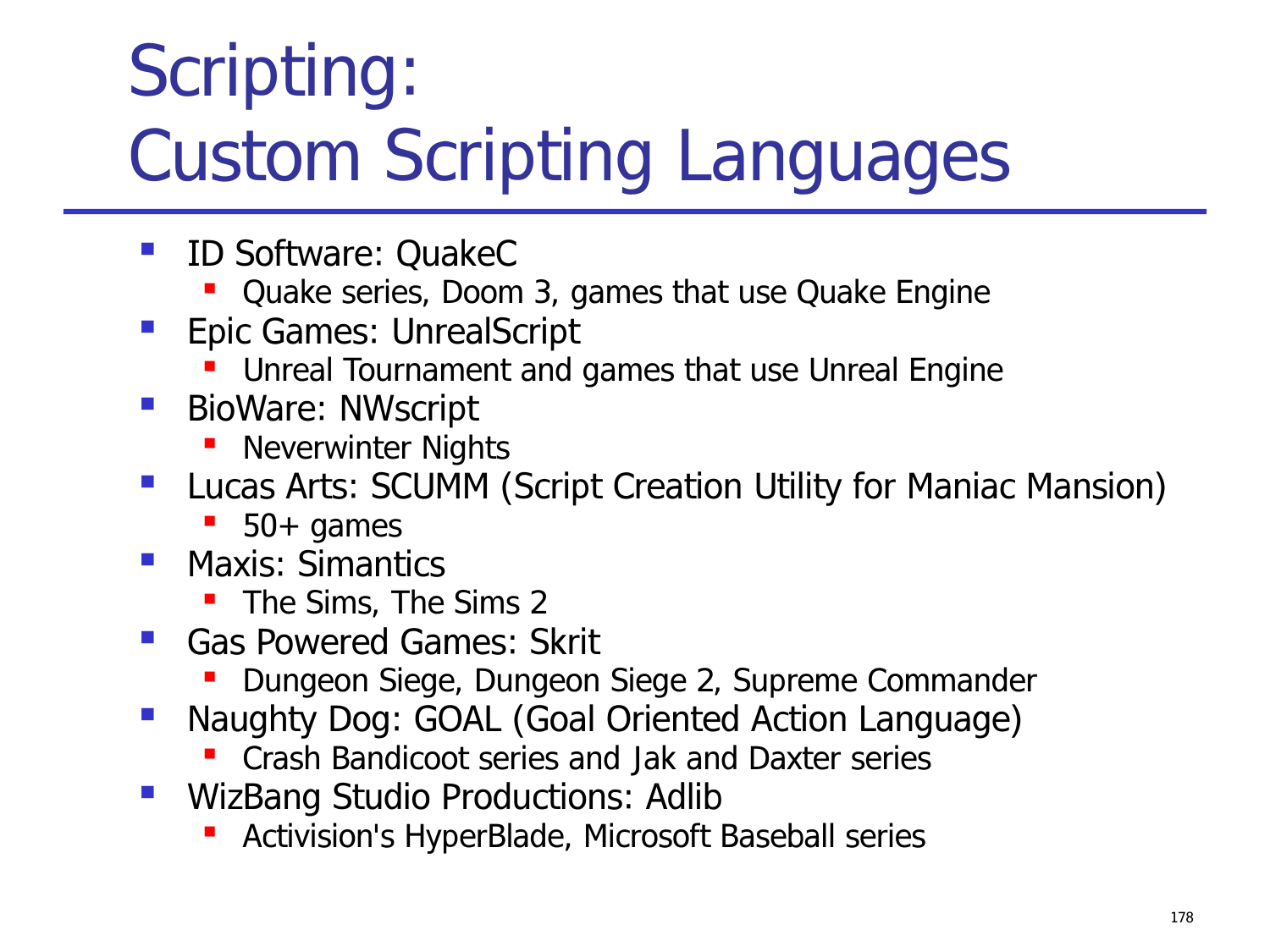

# Scripting: Custom Scripting Languages
ID Software: QuakeC
Quake series, Doom 3, games that use Quake Engine
Epic Games: UnrealScript
Unreal Tournament and games that use Unreal Engine
BioWare: NWscript
Neverwinter Nights
Lucas Arts: SCUMM (Script Creation Utility for Maniac Mansion)
50+ games
Maxis: Simantics
The Sims, The Sims 2
Gas Powered Games: Skrit
Dungeon Siege, Dungeon Siege 2, Supreme Commander
Naughty Dog: GOAL (Goal Oriented Action Language)
Crash Bandicoot series and Jak and Daxter series
WizBang Studio Productions: Adlib
Activision's HyperBlade, Microsoft Baseball series
178